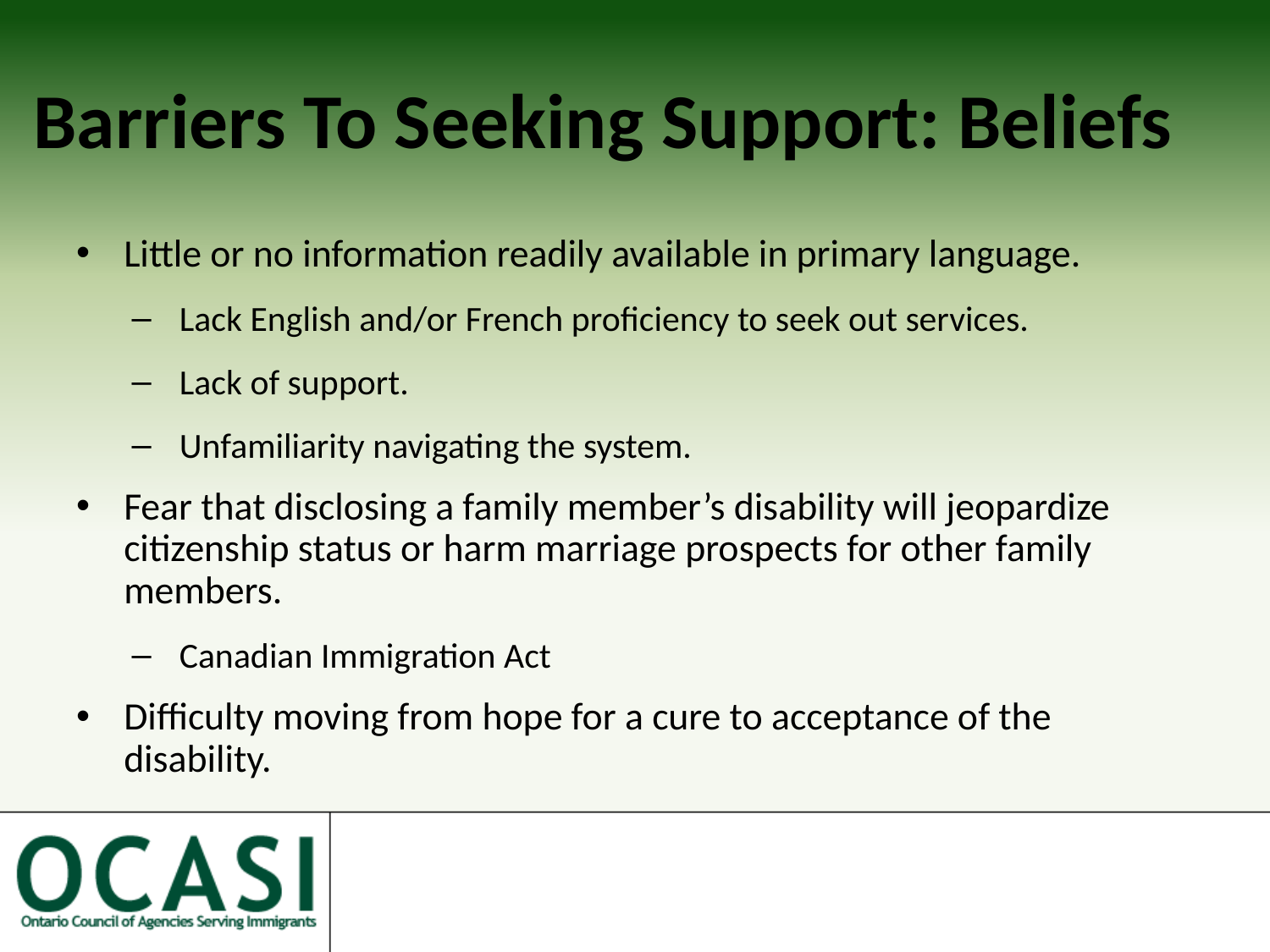

# Barriers To Seeking Support: Beliefs
Little or no information readily available in primary language.
Lack English and/or French proficiency to seek out services.
Lack of support.
Unfamiliarity navigating the system.
Fear that disclosing a family member’s disability will jeopardize citizenship status or harm marriage prospects for other family members.
Canadian Immigration Act
Difficulty moving from hope for a cure to acceptance of the disability.